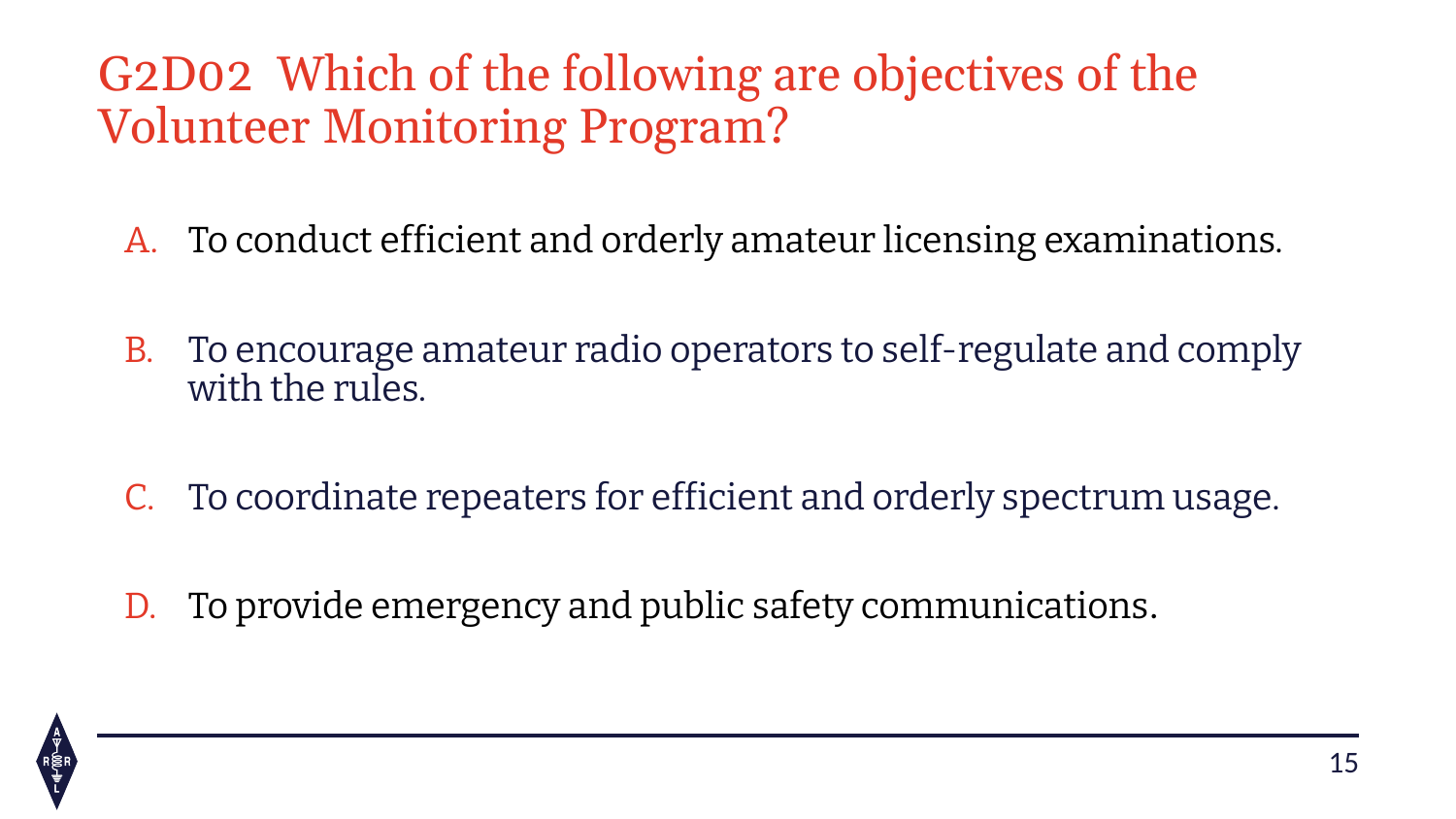

# G2D02  Which of the following are objectives of the Volunteer Monitoring Program?

To conduct efficient and orderly amateur licensing examinations.

To encourage amateur radio operators to self-regulate and comply with the rules.

To coordinate repeaters for efficient and orderly spectrum usage.

To provide emergency and public safety communications.

15